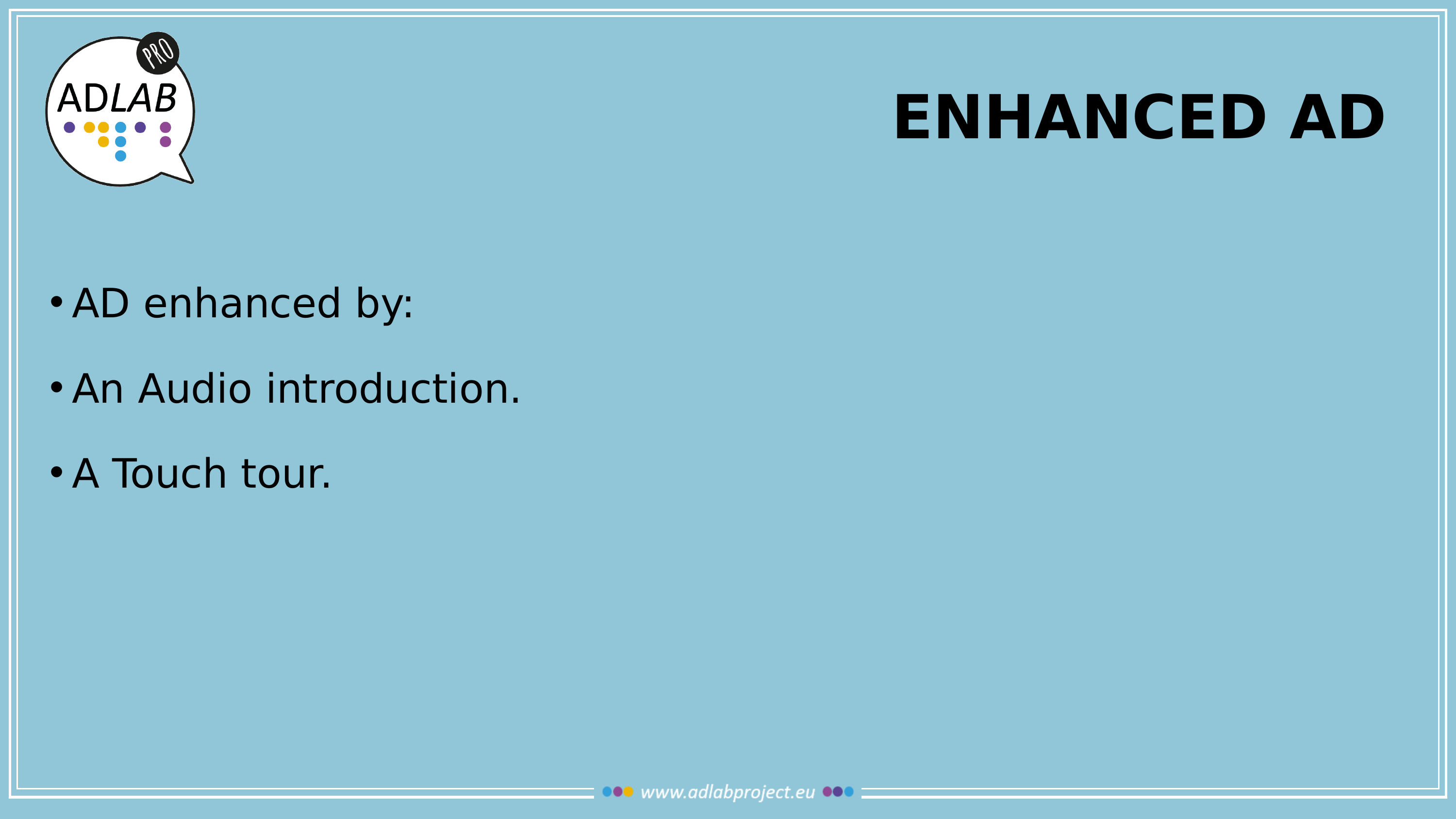

# Enhanced AD
AD enhanced by:
An Audio introduction.
A Touch tour.